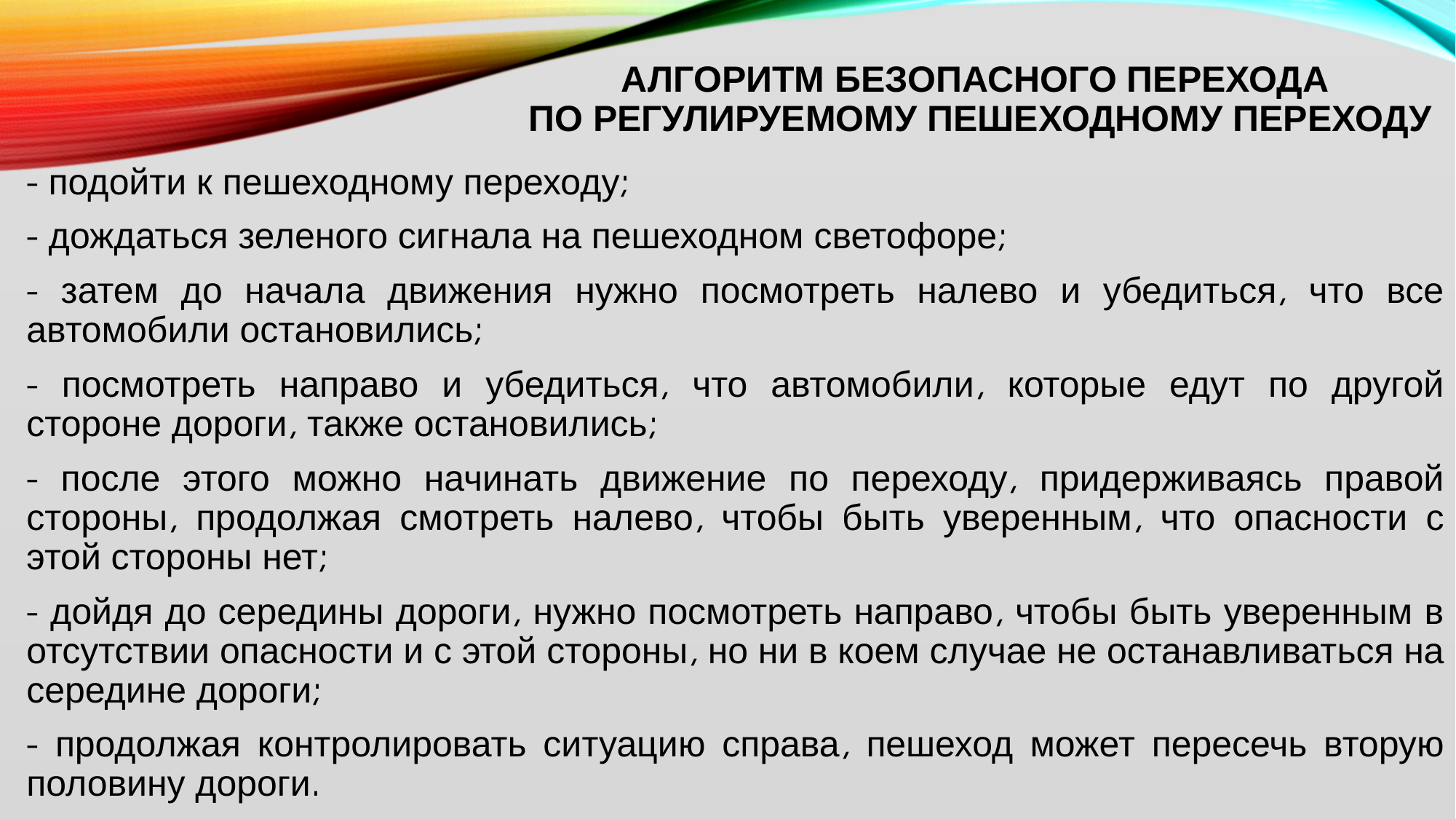

# Алгоритм безопасного перехода по регулируемому пешеходному переходу
- подойти к пешеходному переходу;
- дождаться зеленого сигнала на пешеходном светофоре;
- затем до начала движения нужно посмотреть налево и убедиться, что все автомобили остановились;
- посмотреть направо и убедиться, что автомобили, которые едут по другой стороне дороги, также остановились;
- после этого можно начинать движение по переходу, придерживаясь правой стороны, продолжая смотреть налево, чтобы быть уверенным, что опасности с этой стороны нет;
- дойдя до середины дороги, нужно посмотреть направо, чтобы быть уверенным в отсутствии опасности и с этой стороны, но ни в коем случае не останавливаться на середине дороги;
- продолжая контролировать ситуацию справа, пешеход может пересечь вторую половину дороги.